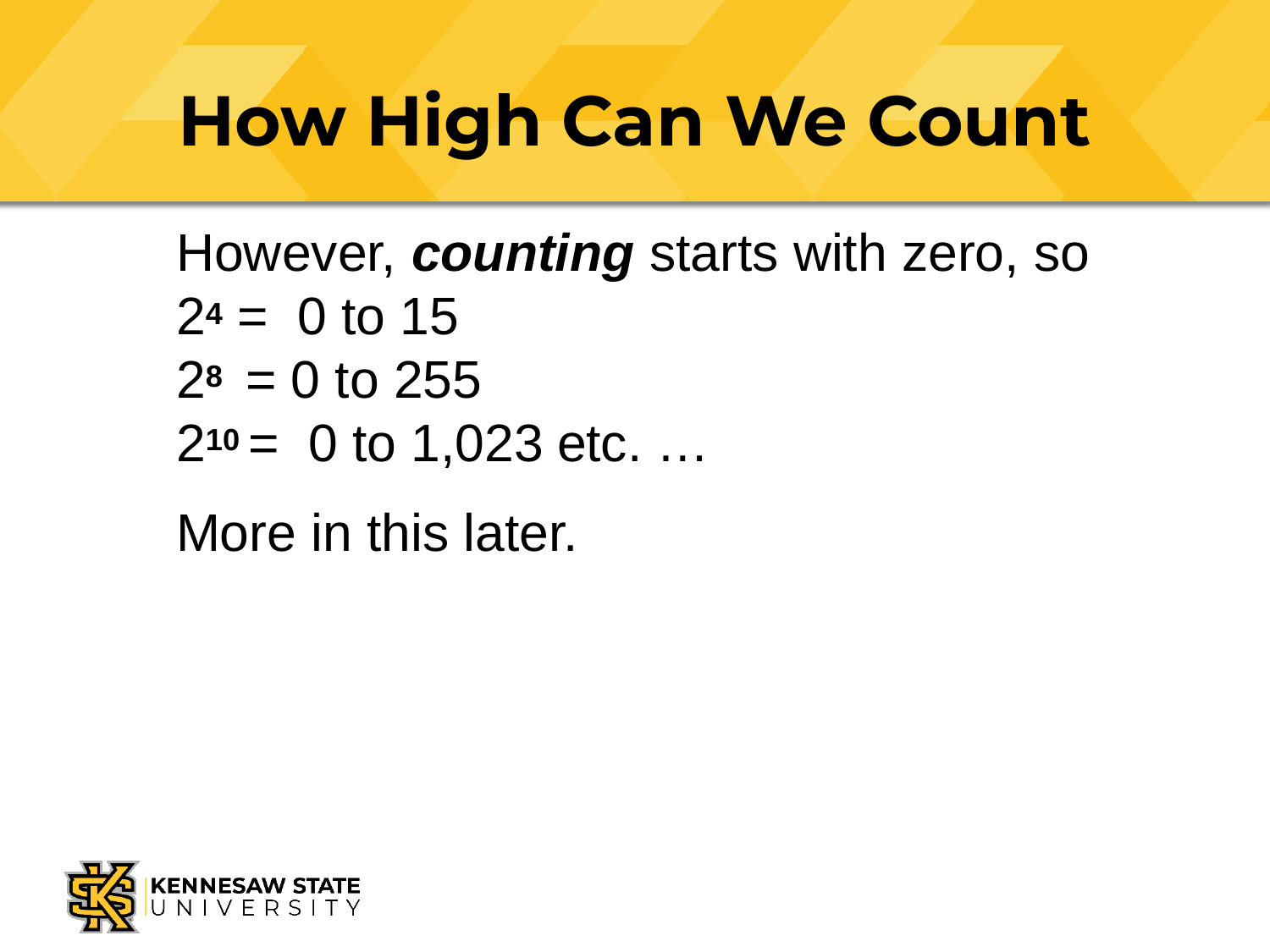

# How High Can We Count
However, counting starts with zero, so
24 =  0 to 15
28  = 0 to 255
210 =  0 to 1,023	etc. …
More in this later.